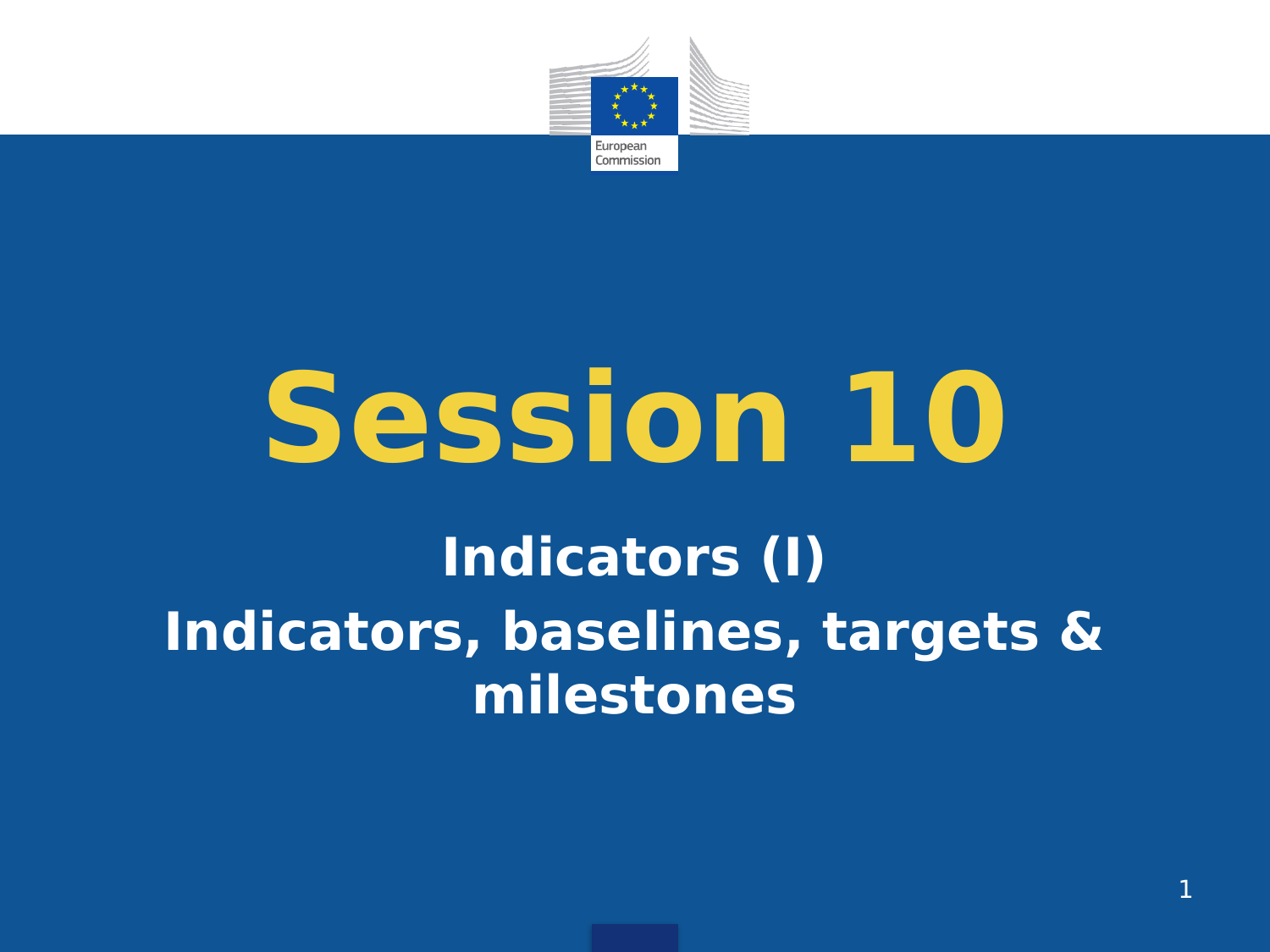

# Session 10
Indicators (I)
Indicators, baselines, targets & milestones

1